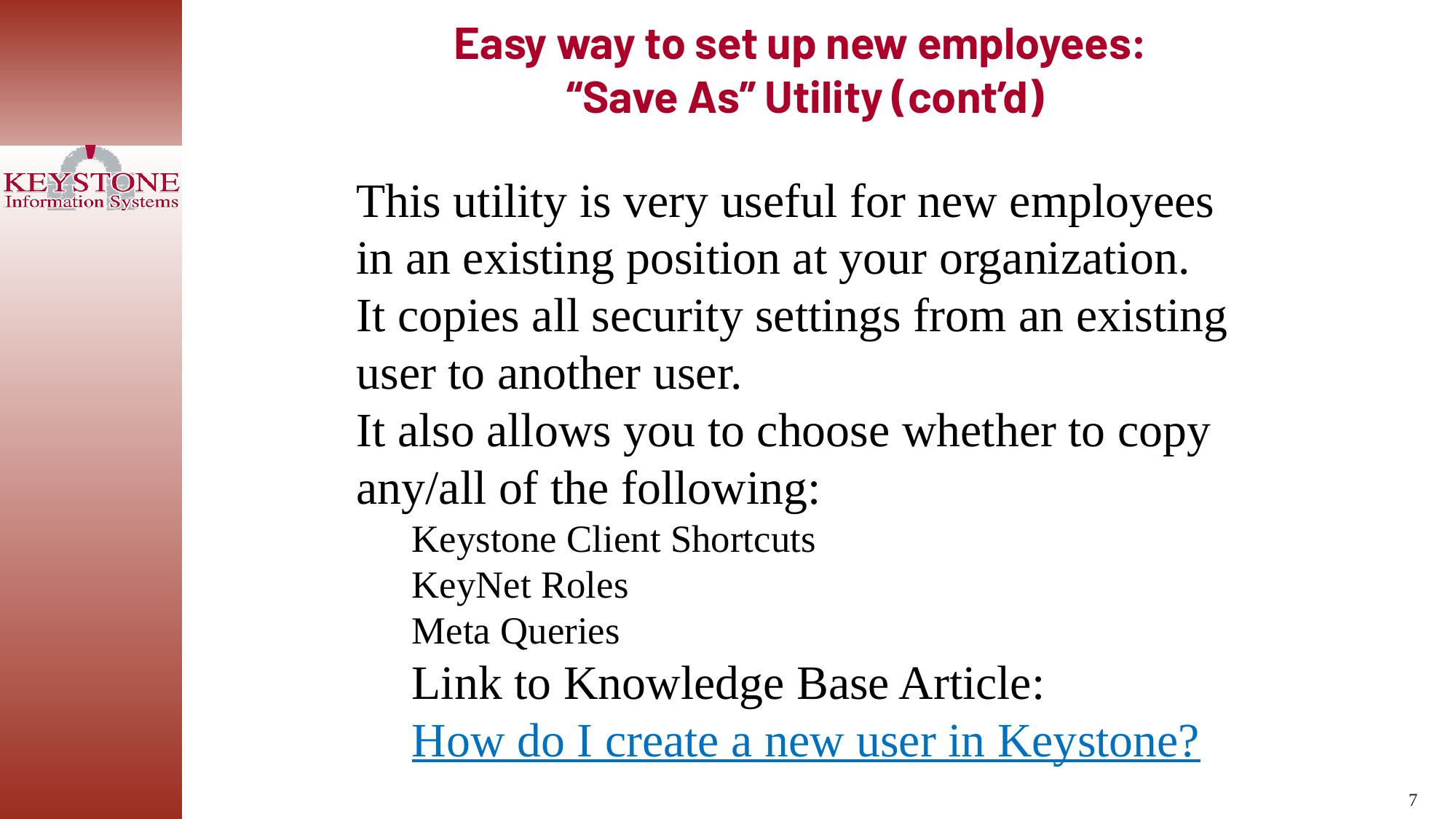

Easy way to set up new employees:
“Save As” Utility (cont’d)
This utility is very useful for new employees in an existing position at your organization.
It copies all security settings from an existing user to another user.
It also allows you to choose whether to copy any/all of the following:
Keystone Client Shortcuts
KeyNet Roles
Meta Queries
Link to Knowledge Base Article:
How do I create a new user in Keystone?
7